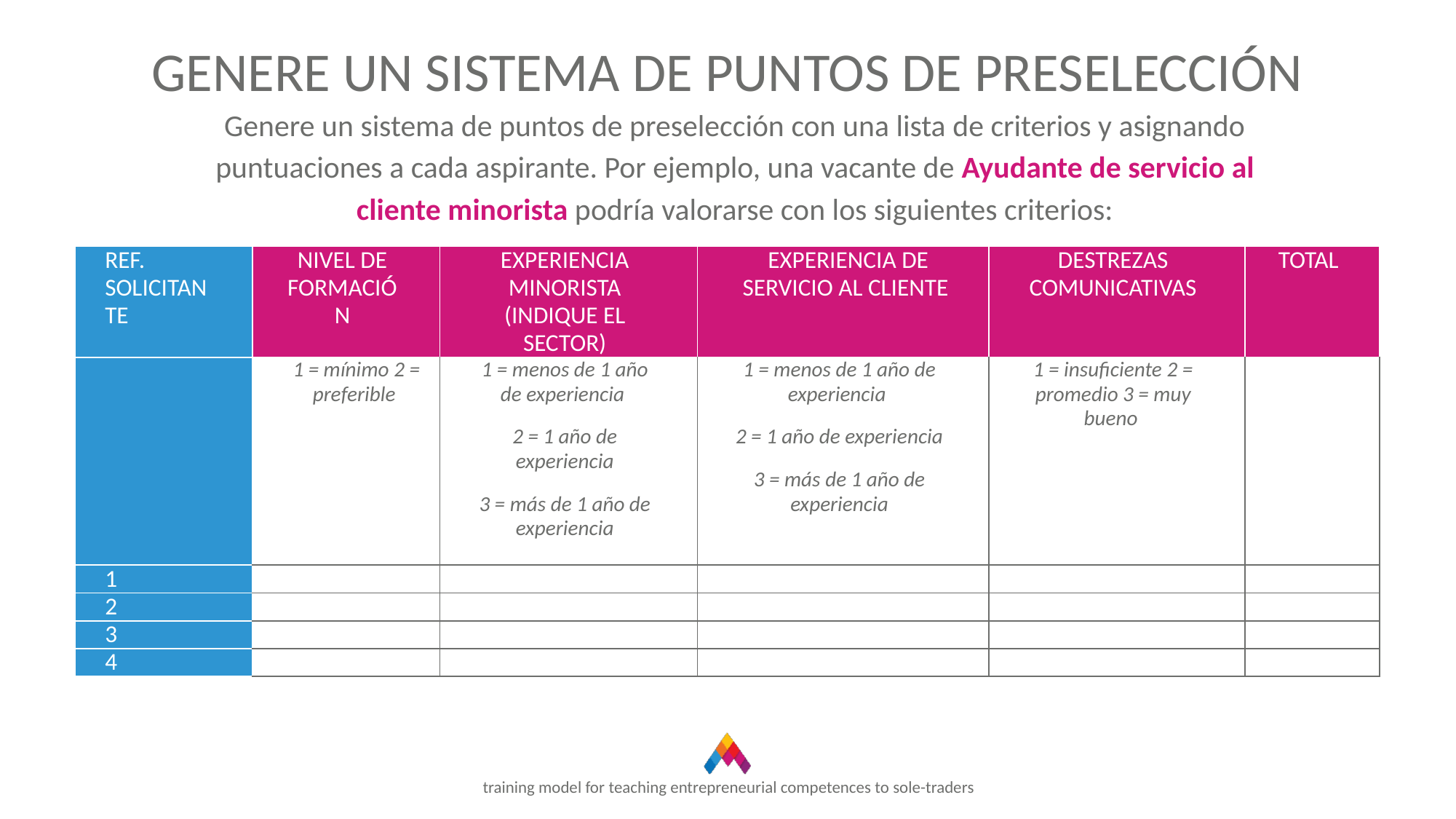

GENERE UN SISTEMA DE PUNTOS DE PRESELECCIÓN
Genere un sistema de puntos de preselección con una lista de criterios y asignando puntuaciones a cada aspirante. Por ejemplo, una vacante de Ayudante de servicio al cliente minorista podría valorarse con los siguientes criterios:
| REF. SOLICITANTE | NIVEL DE FORMACIÓN | EXPERIENCIA MINORISTA (INDIQUE EL SECTOR) | EXPERIENCIA DE SERVICIO AL CLIENTE | DESTREZAS COMUNICATIVAS | TOTAL |
| --- | --- | --- | --- | --- | --- |
|  | 1 = mínimo 2 = preferible | 1 = menos de 1 año de experiencia 2 = 1 año de experiencia 3 = más de 1 año de experiencia | 1 = menos de 1 año de experiencia 2 = 1 año de experiencia 3 = más de 1 año de experiencia | 1 = insuficiente 2 = promedio 3 = muy bueno |  |
| 1 |  |  |  |  |  |
| 2 |  |  |  |  |  |
| 3 |  |  |  |  |  |
| 4 |  |  |  |  |  |